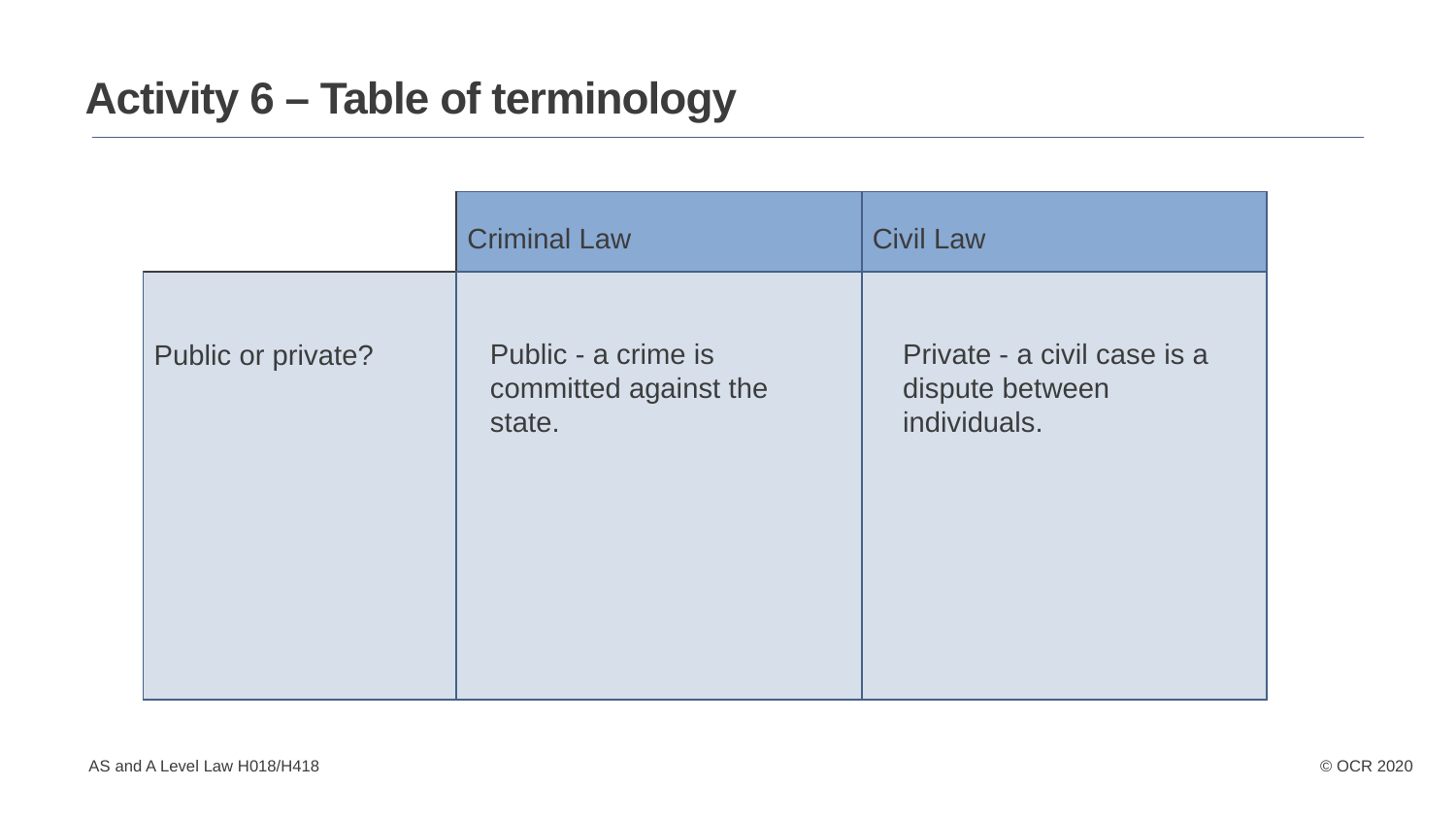

Activity 6 – Table of terminology
|  | Criminal Law | Civil Law |
| --- | --- | --- |
| Public or private? |  |  |
Public - a crime is committed against the state.
Private - a civil case is a dispute between individuals.